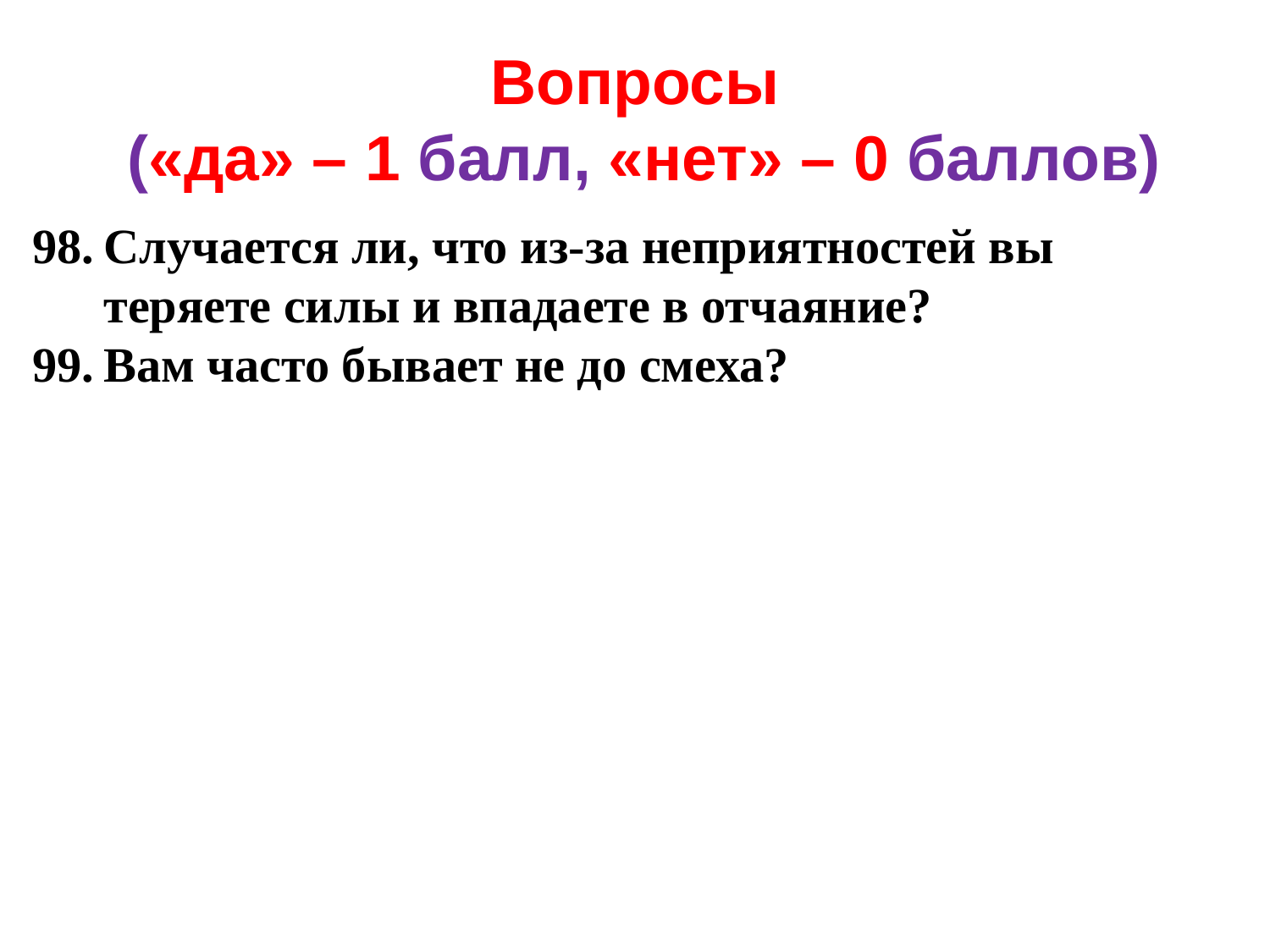

# Вопросы («да» – 1 балл, «нет» – 0 баллов)
Случается ли, что из-за неприятностей вы теряете силы и впадаете в отчаяние?
Вам часто бывает не до смеха?